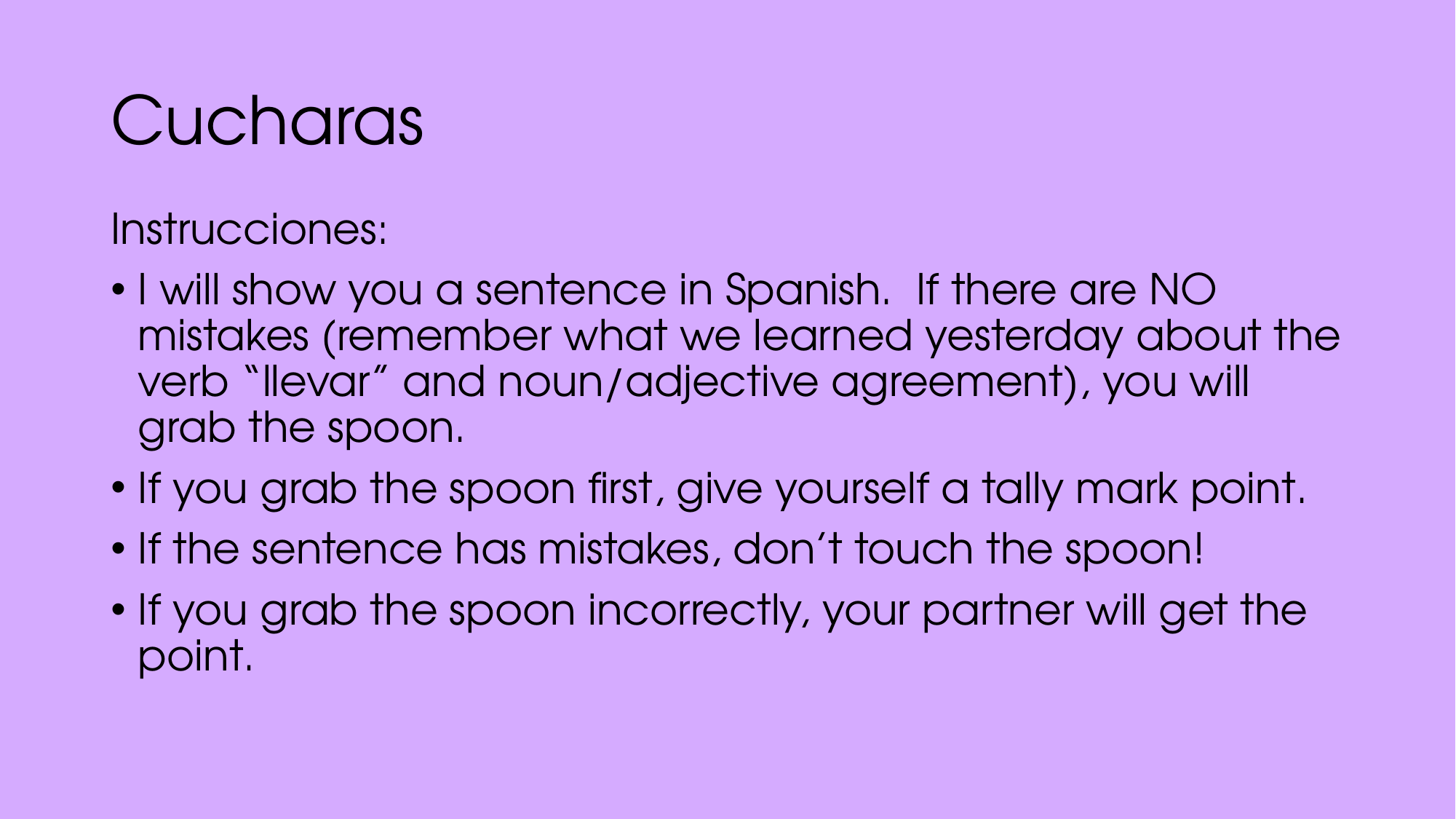

# Cucharas
Instrucciones:
I will show you a sentence in Spanish.  If there are NO mistakes (remember what we learned yesterday about the verb “llevar” and noun/adjective agreement), you will grab the spoon.
If you grab the spoon first, give yourself a tally mark point.
If the sentence has mistakes, don’t touch the spoon!
If you grab the spoon incorrectly, your partner will get the point.